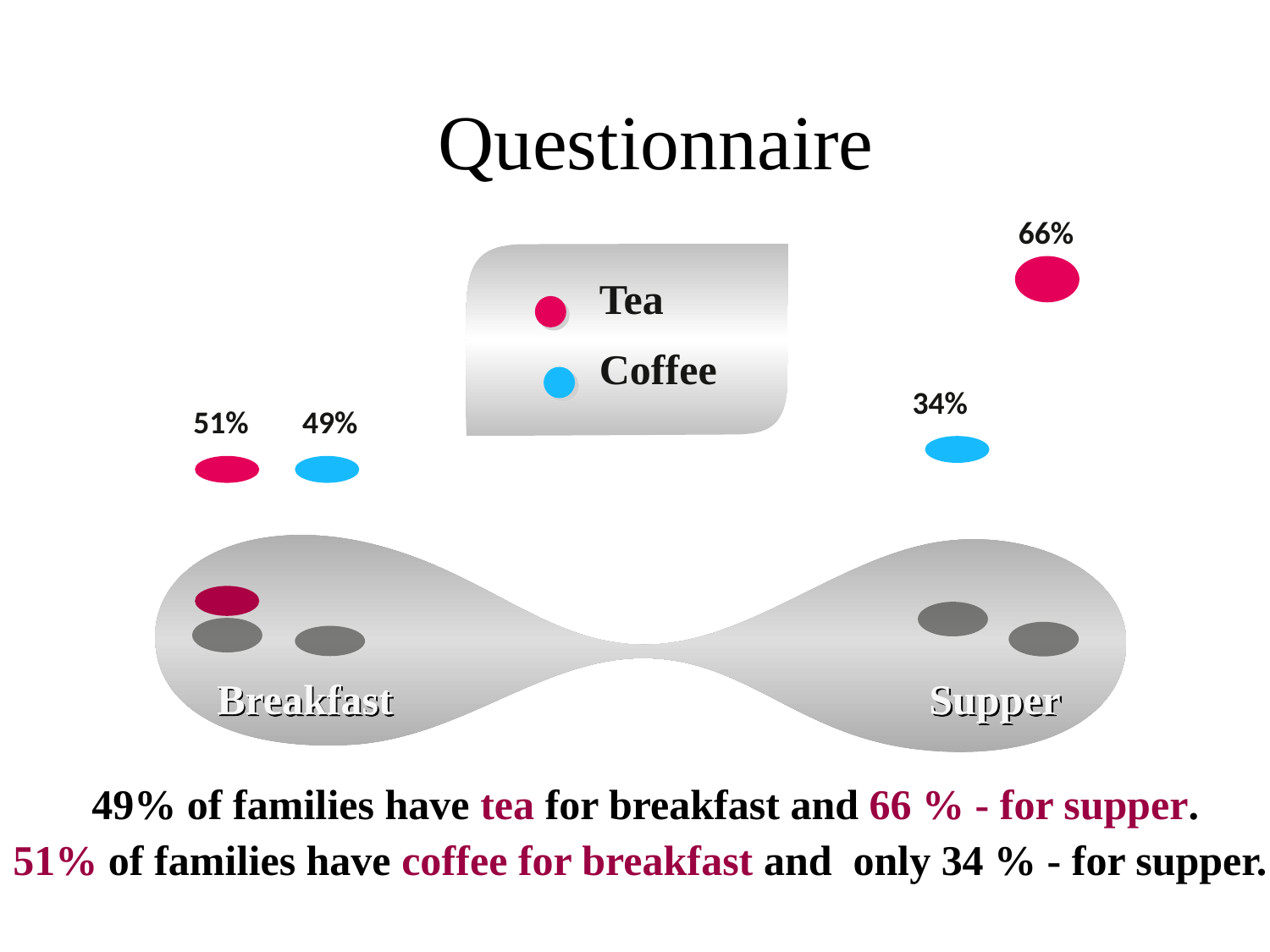

Questionnaire
66%

Tea

Coffee

34%
51%
49%

Breakfast
Supper
 49% of families have tea for breakfast and 66 % - for supper.
51% of families have coffee for breakfast and  only 34 % - for supper.